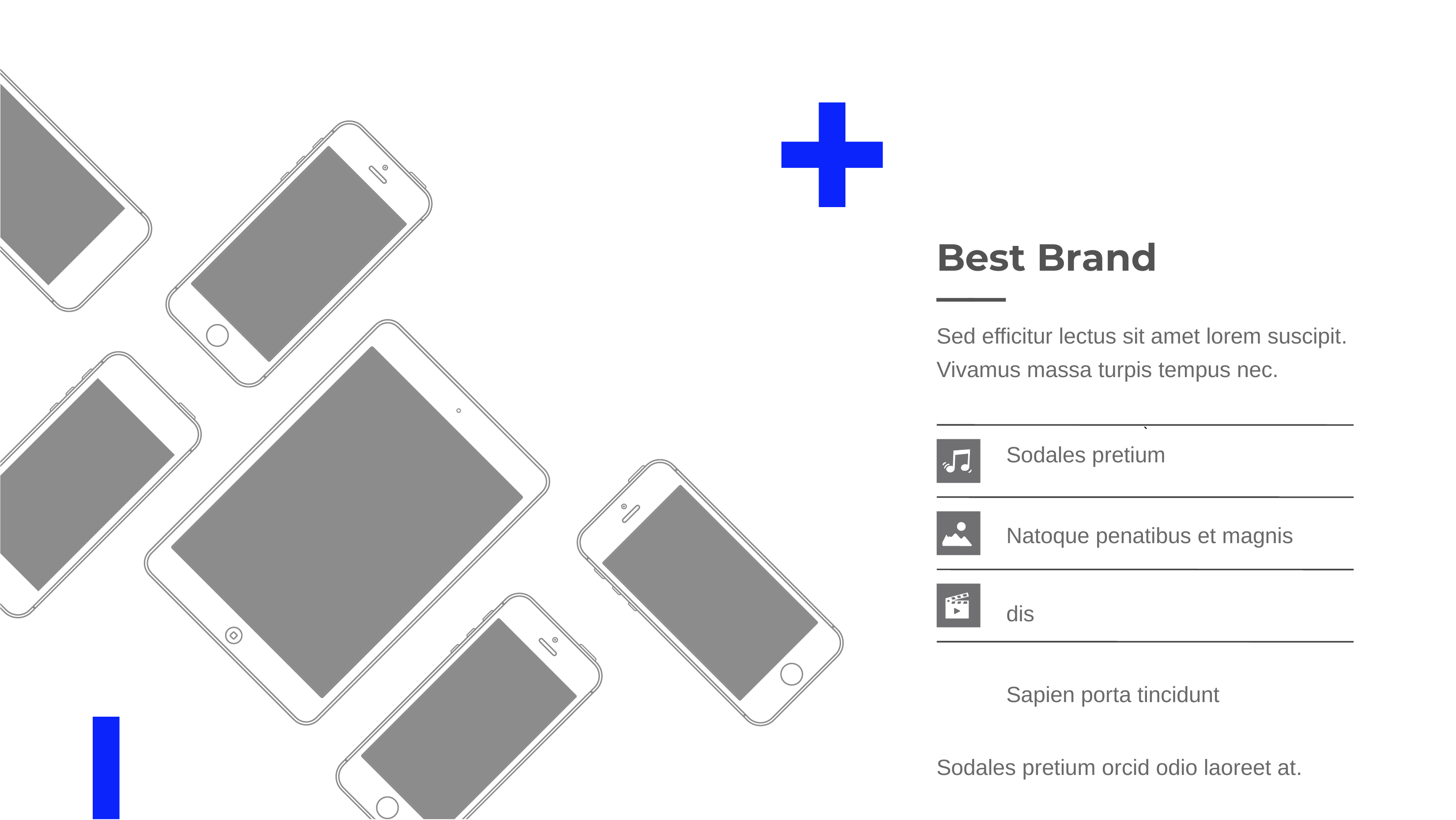

Best Brand
——
Sed efficitur lectus sit amet lorem suscipit. Vivamus massa turpis tempus nec.

Sodales pretium
Natoque penatibus et magnis dis
Sapien porta tincidunt

Sodales pretium orcid odio laoreet at.

`